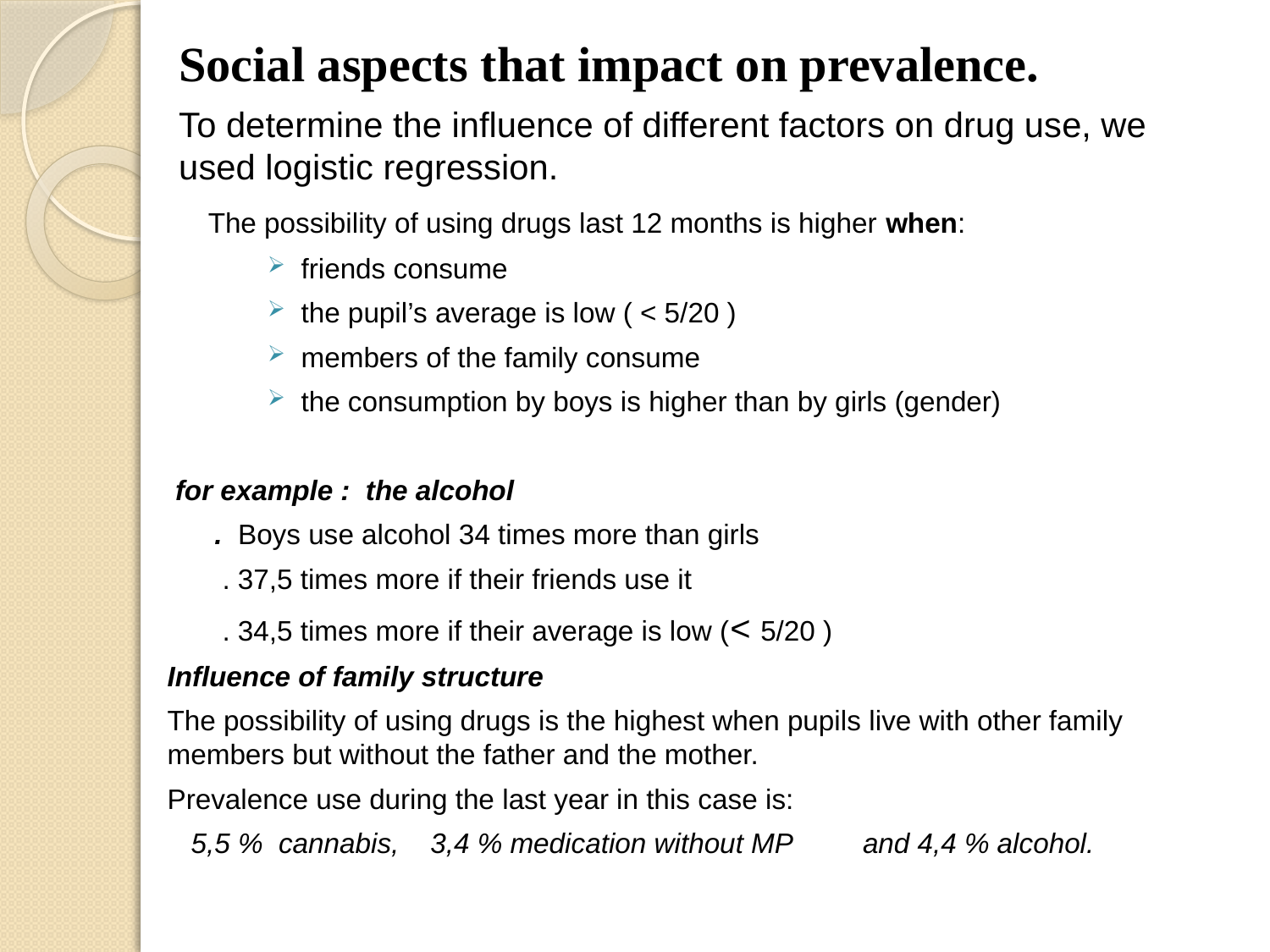

Social aspects that impact on prevalence.
To determine the influence of different factors on drug use, we used logistic regression.
   The possibility of using drugs last 12 months is higher when:
  friends consume
  the pupil’s average is low ( < 5/20 )
  members of the family consume
  the consumption by boys is higher than by girls (gender)

 for example :  the alcohol
      .  Boys use alcohol 34 times more than girls
       . 37,5 times more if their friends use it
       . 34,5 times more if their average is low (< 5/20 )
Influence of family structure
The possibility of using drugs is the highest when pupils live with other family members but without the father and the mother.
Prevalence use during the last year in this case is:
   5,5 %  cannabis,    3,4 % medication without MP         and 4,4 % alcohol.